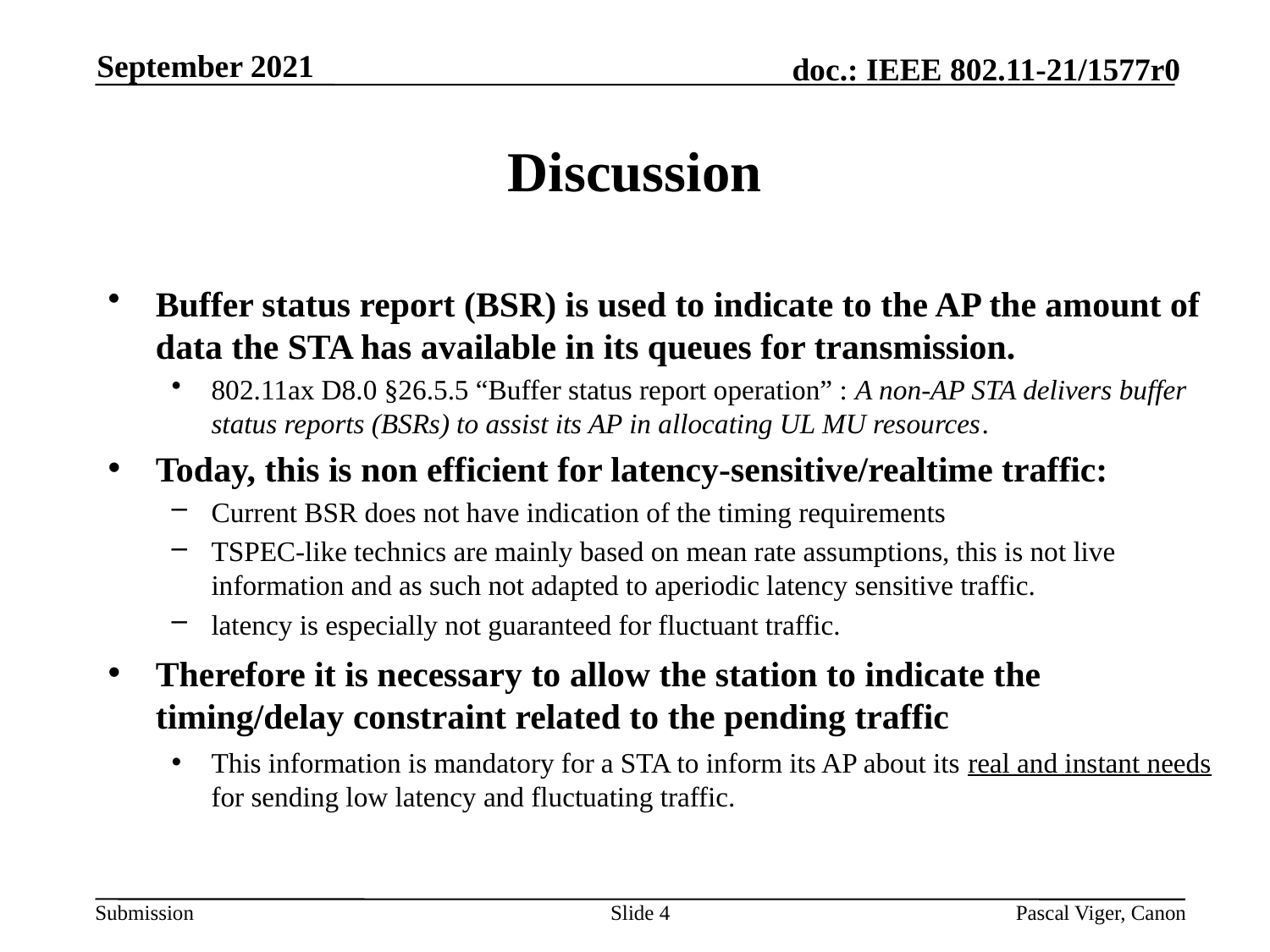

September 2021
# Discussion
Buffer status report (BSR) is used to indicate to the AP the amount of data the STA has available in its queues for transmission.
802.11ax D8.0 §26.5.5 “Buffer status report operation” : A non-AP STA delivers buffer status reports (BSRs) to assist its AP in allocating UL MU resources.
Today, this is non efficient for latency-sensitive/realtime traffic:
Current BSR does not have indication of the timing requirements
TSPEC-like technics are mainly based on mean rate assumptions, this is not live information and as such not adapted to aperiodic latency sensitive traffic.
latency is especially not guaranteed for fluctuant traffic.
Therefore it is necessary to allow the station to indicate the timing/delay constraint related to the pending traffic
This information is mandatory for a STA to inform its AP about its real and instant needs for sending low latency and fluctuating traffic.
Slide 4
Pascal Viger, Canon